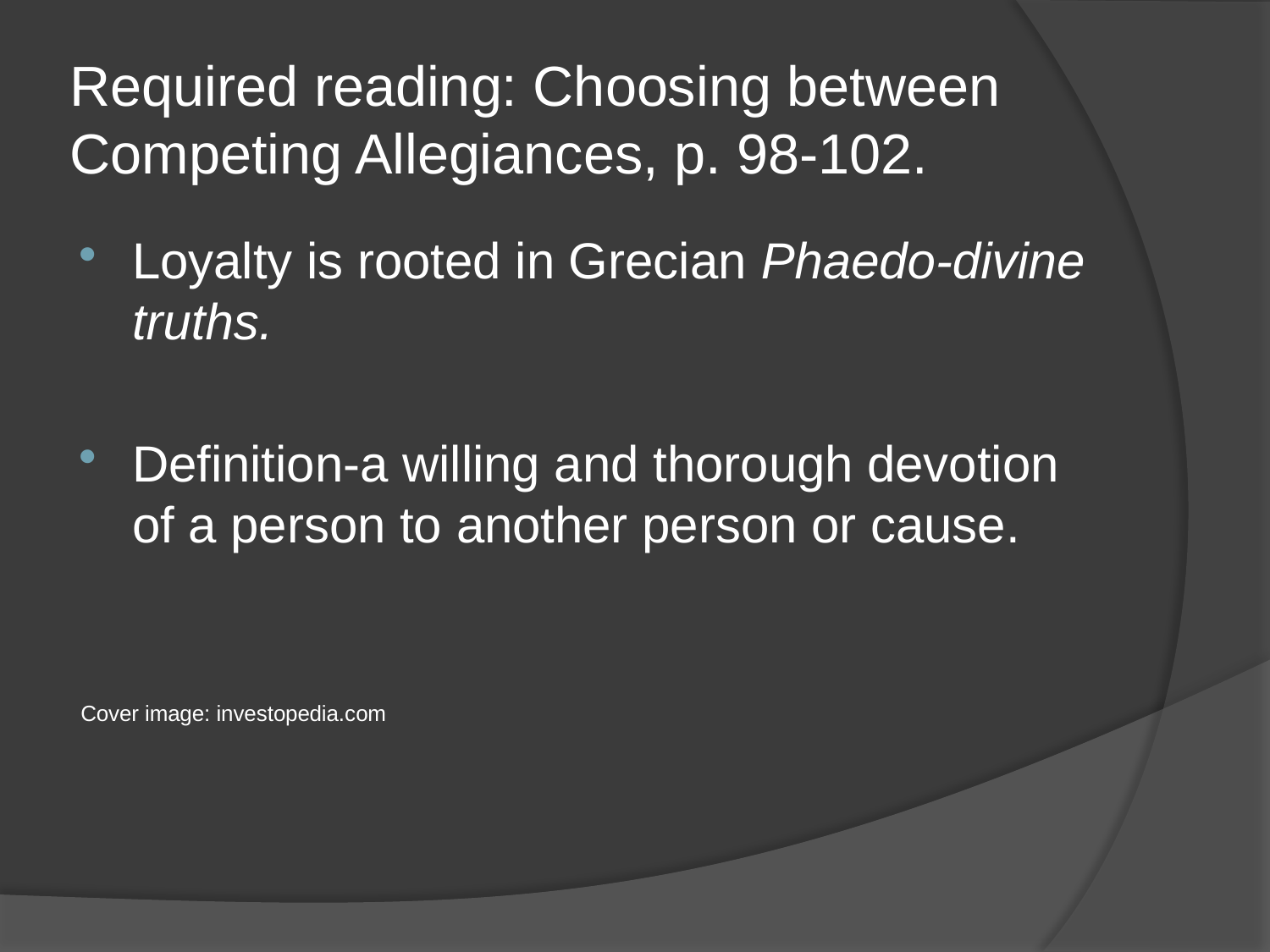

# Required reading: Choosing between Competing Allegiances, p. 98-102.
Loyalty is rooted in Grecian Phaedo-divine truths.

Definition-a willing and thorough devotion of a person to another person or cause.

Cover image: investopedia.com